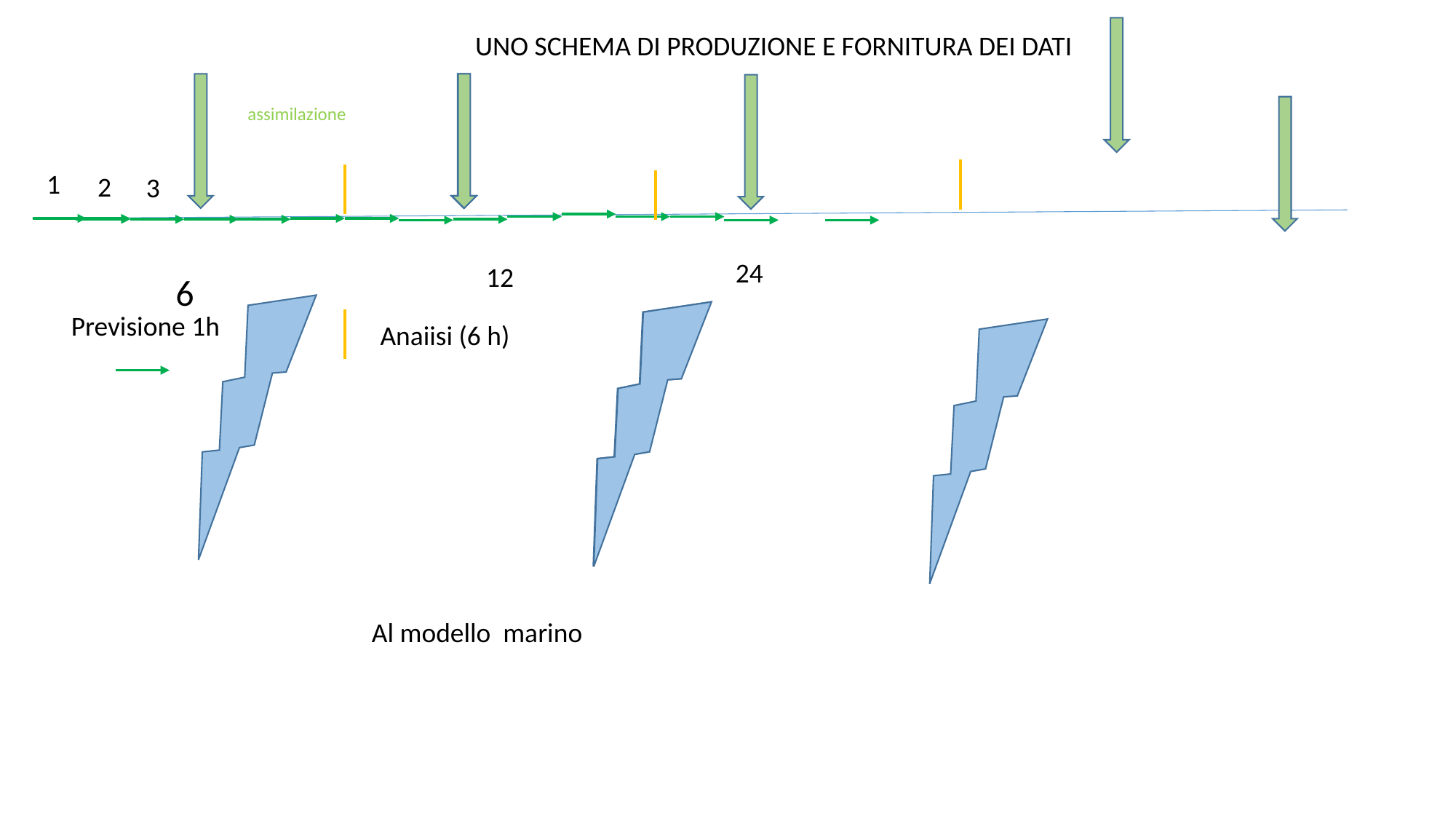

UNO SCHEMA DI PRODUZIONE E FORNITURA DEI DATI

assimilazione

1
2
3
24
12
6

Previsione 1h
Anaiisi (6 h)
Al modello  marino